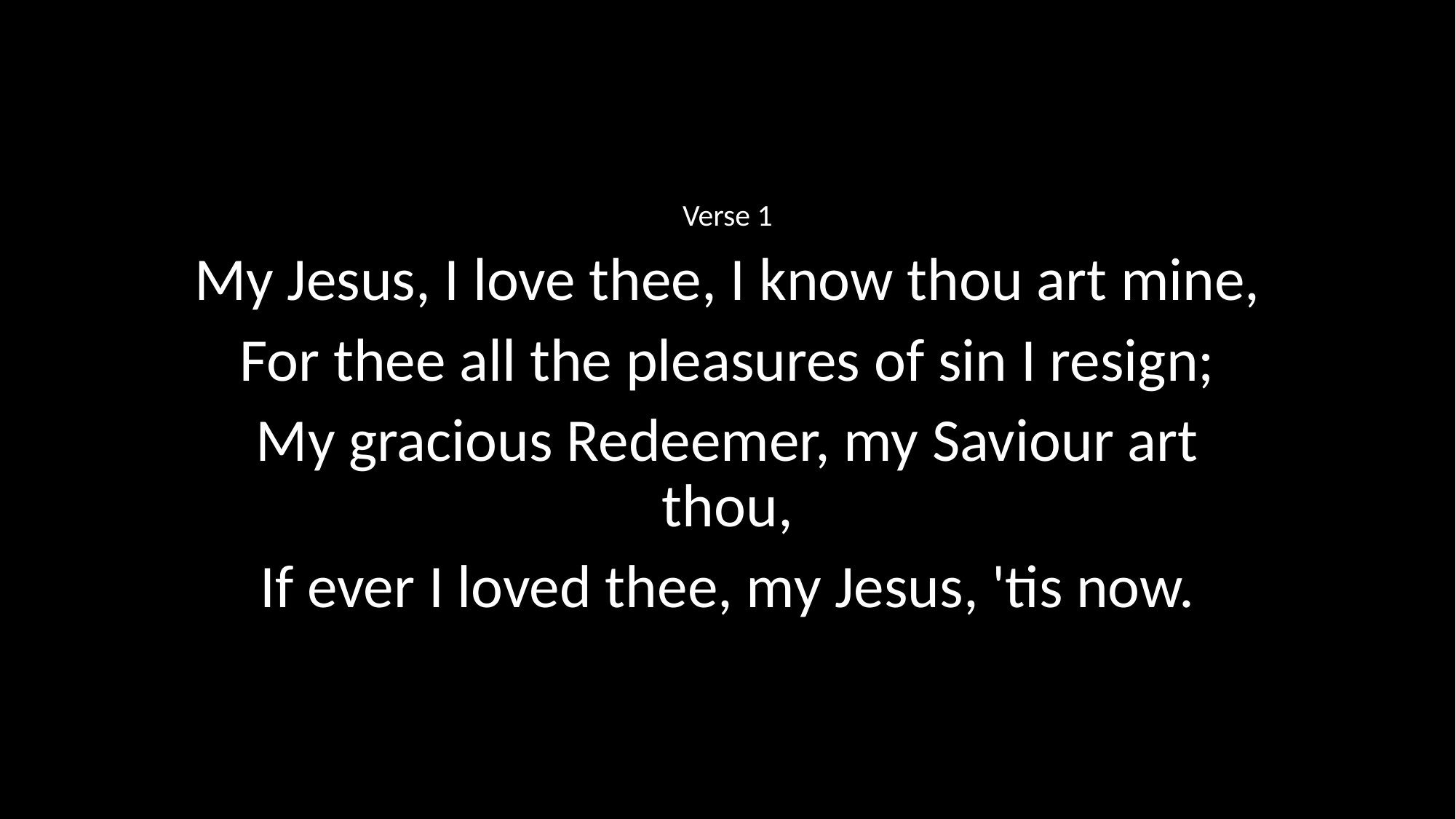

Verse 1
My Jesus, I love thee, I know thou art mine,
For thee all the pleasures of sin I resign;
My gracious Redeemer, my Saviour art thou,
If ever I loved thee, my Jesus, 'tis now.